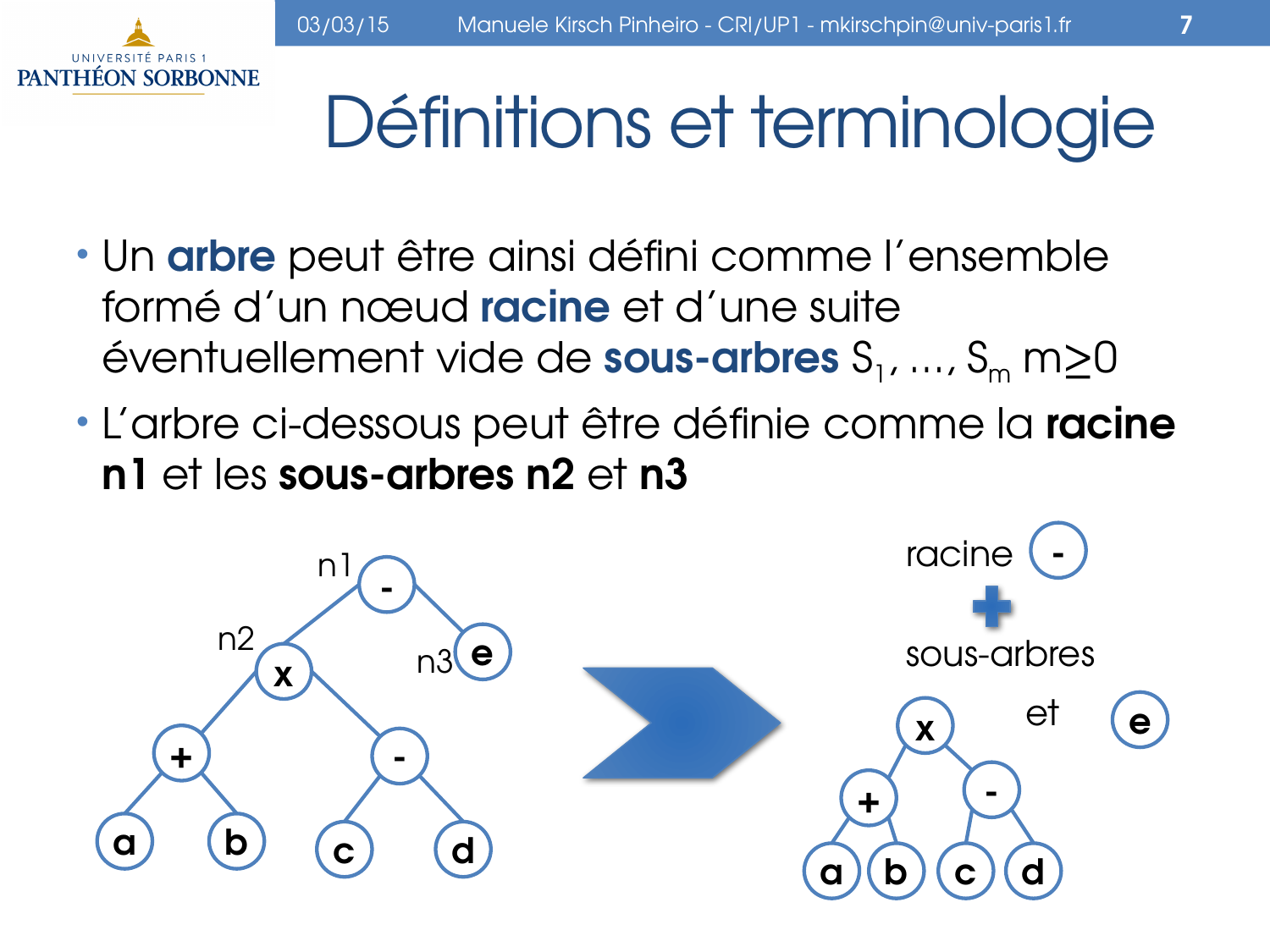

03/03/15
Manuele Kirsch Pinheiro - CRI/UP1 - mkirschpin@univ-paris1.fr
7
# Définitions et terminologie
Un arbre peut être ainsi défini comme l’ensemble formé d’un nœud racine et d’une suite éventuellement vide de sous-arbres S1, …, Sm m≥0
L’arbre ci-dessous peut être définie comme la racine n1 et les sous-arbres n2 et n3
-
racine
n1
-
e
x
+
-
a
b
c
d

n2
sous-arbres
n3

et
e
x
-
+
a
b
c
d